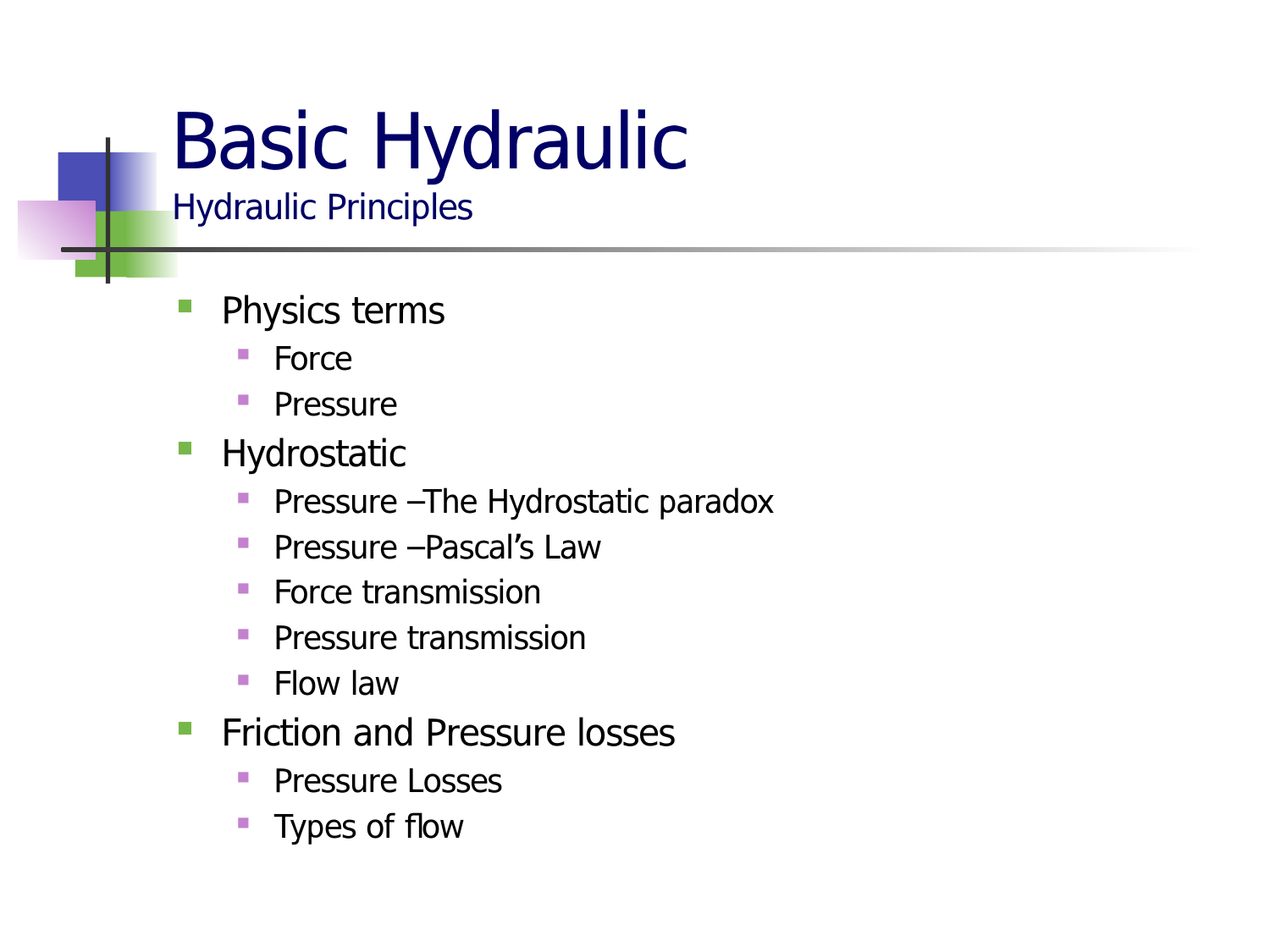

# Basic Hydraulic Hydraulic Principles
Physics terms
Force
Pressure
Hydrostatic
Pressure –The Hydrostatic paradox
Pressure –Pascal’s Law
Force transmission
Pressure transmission
Flow law
Friction and Pressure losses
Pressure Losses
Types of flow